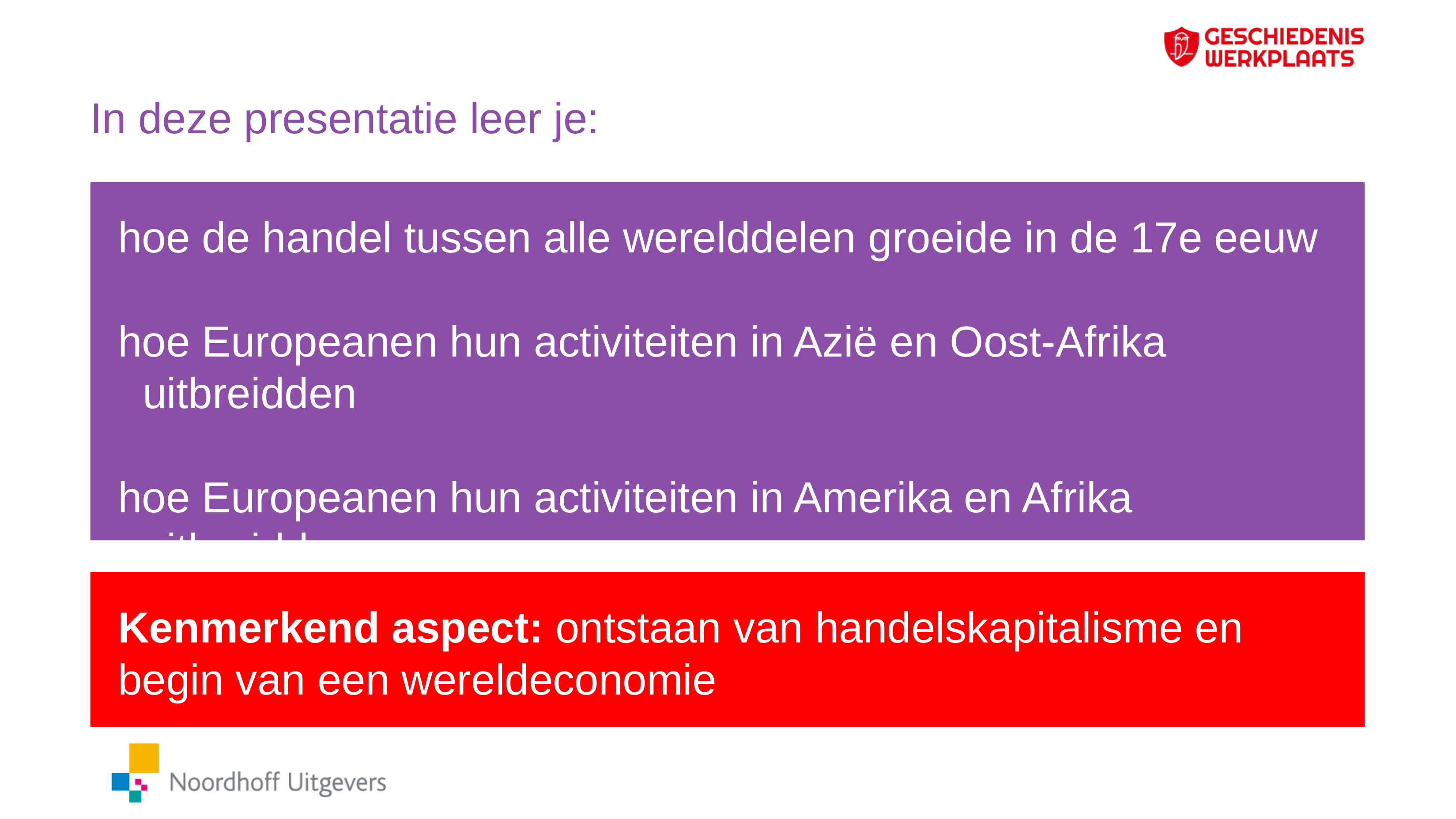

# In deze presentatie leer je:
hoe de handel tussen alle werelddelen groeide in de 17e eeuw

hoe Europeanen hun activiteiten in Azië en Oost-Afrika uitbreidden

hoe Europeanen hun activiteiten in Amerika en Afrika uitbreidden
Kenmerkend aspect: ontstaan van handelskapitalisme en begin van een wereldeconomie